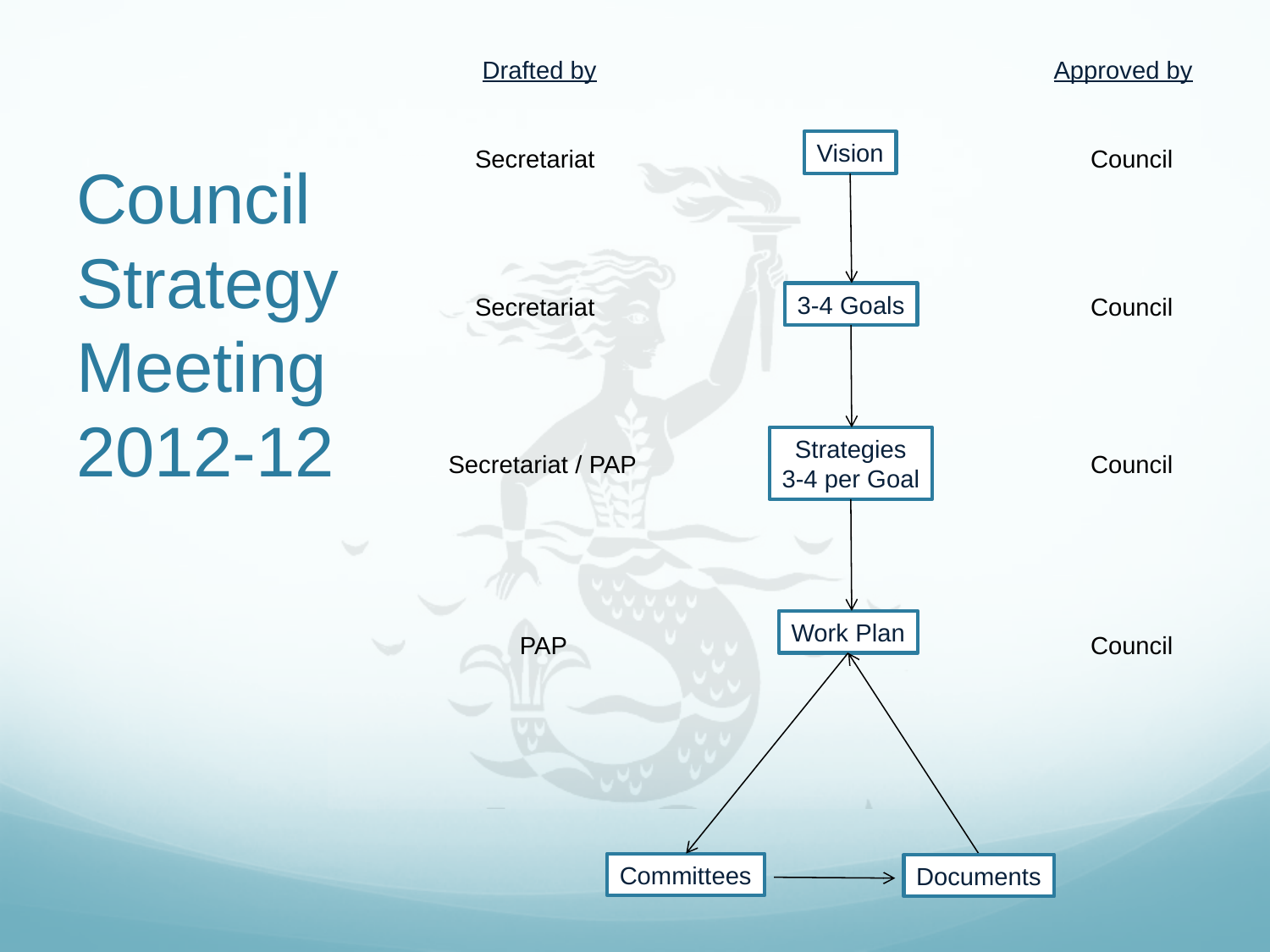

# Council Strategy Meeting 2012-12
Drafted by
Approved by
Vision
Secretariat
Council
3-4 Goals
Secretariat
Council
Strategies
3-4 per Goal
Secretariat / PAP
Council
Work Plan
PAP
Council
Committees
Documents